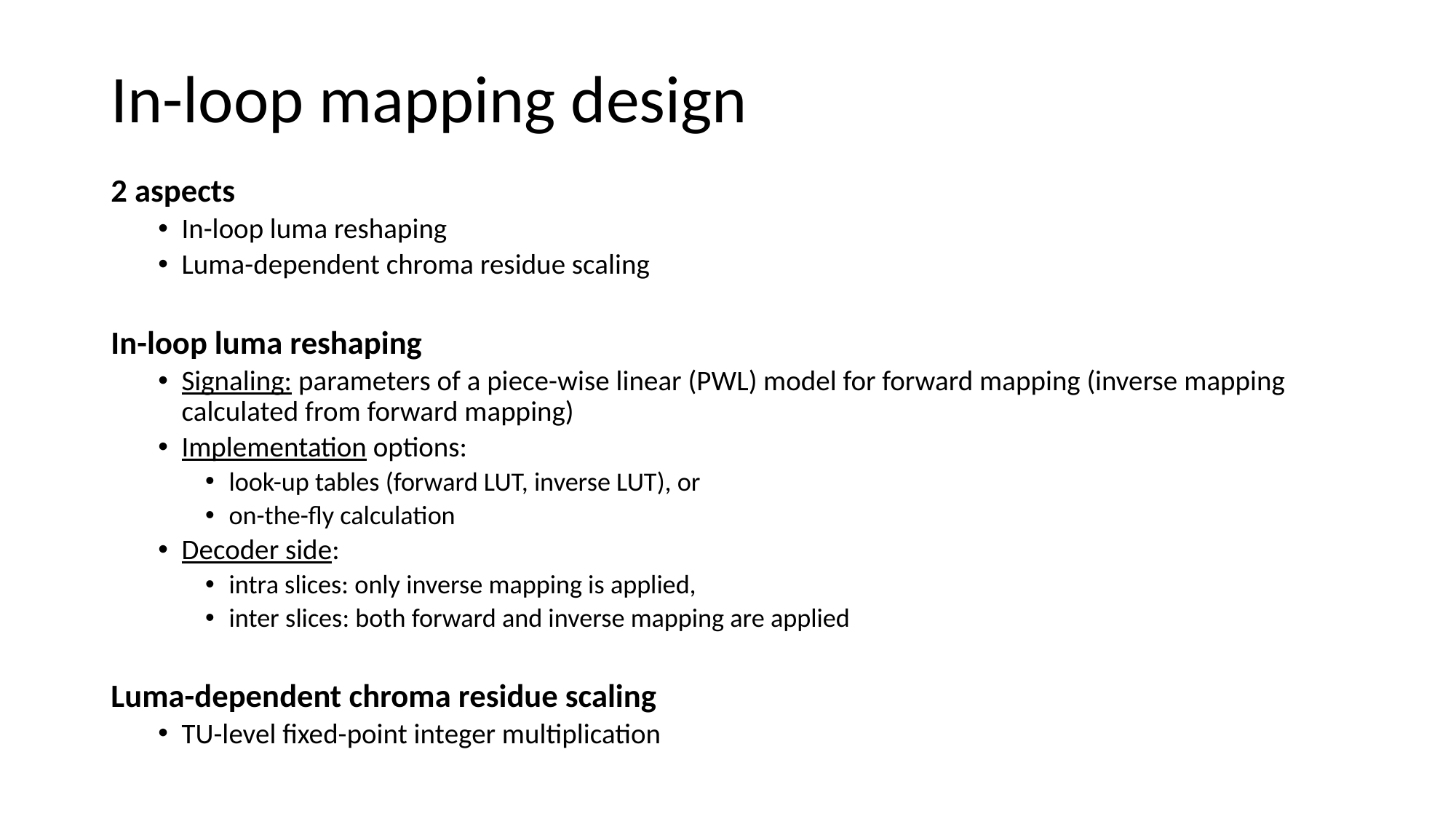

# In-loop mapping design
2 aspects
In-loop luma reshaping
Luma-dependent chroma residue scaling

In-loop luma reshaping
Signaling: parameters of a piece-wise linear (PWL) model for forward mapping (inverse mapping calculated from forward mapping)
Implementation options:
look-up tables (forward LUT, inverse LUT), or
on-the-fly calculation
Decoder side:
intra slices: only inverse mapping is applied,
inter slices: both forward and inverse mapping are applied

Luma-dependent chroma residue scaling
TU-level fixed-point integer multiplication